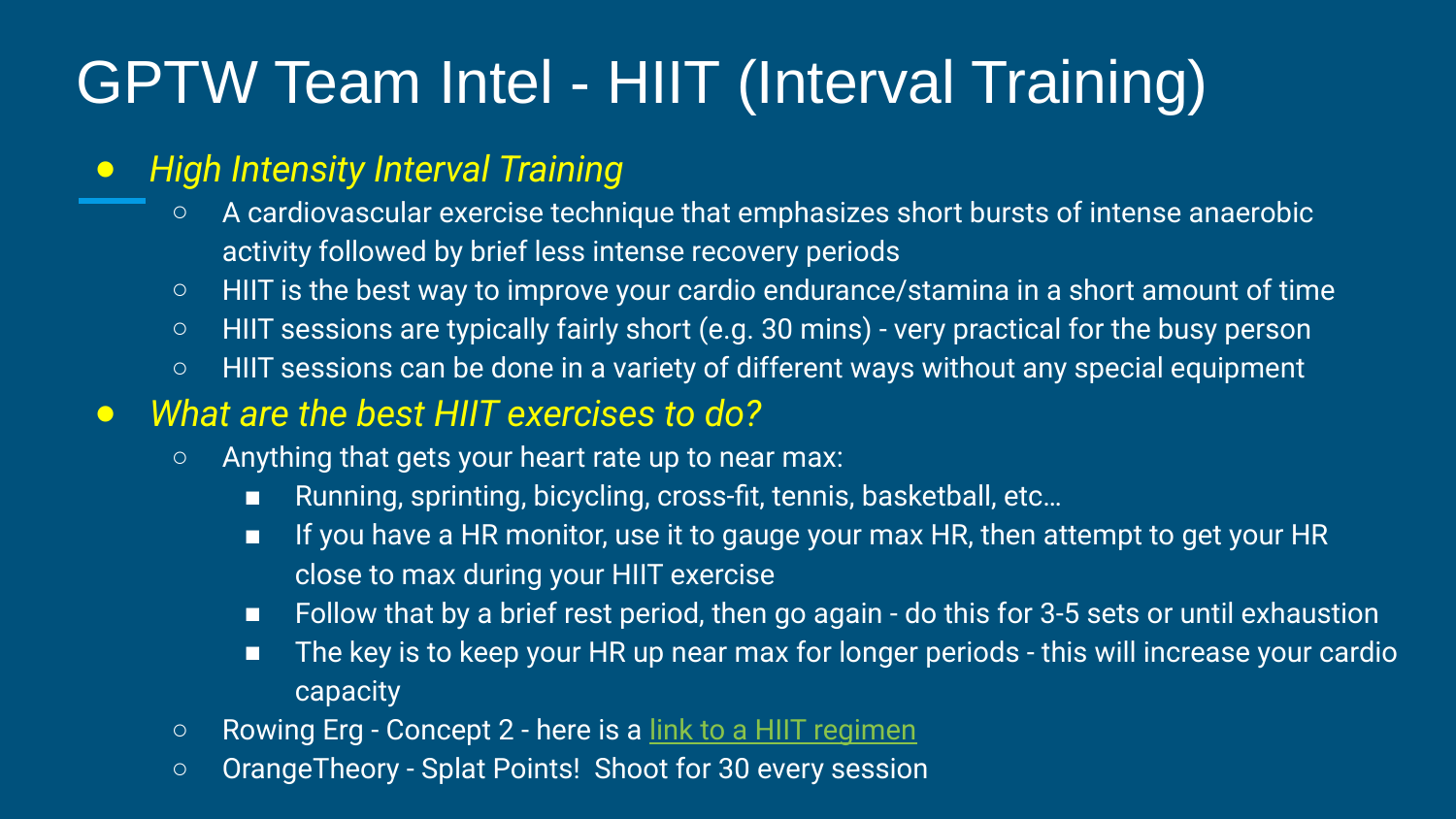

# GPTW Team Intel - HIIT (Interval Training)
High Intensity Interval Training
A cardiovascular exercise technique that emphasizes short bursts of intense anaerobic activity followed by brief less intense recovery periods
HIIT is the best way to improve your cardio endurance/stamina in a short amount of time
HIIT sessions are typically fairly short (e.g. 30 mins) - very practical for the busy person
HIIT sessions can be done in a variety of different ways without any special equipment
What are the best HIIT exercises to do?
Anything that gets your heart rate up to near max:
Running, sprinting, bicycling, cross-fit, tennis, basketball, etc…
If you have a HR monitor, use it to gauge your max HR, then attempt to get your HR close to max during your HIIT exercise
Follow that by a brief rest period, then go again - do this for 3-5 sets or until exhaustion
The key is to keep your HR up near max for longer periods - this will increase your cardio capacity
Rowing Erg - Concept 2 - here is a link to a HIIT regimen
OrangeTheory - Splat Points!  Shoot for 30 every session